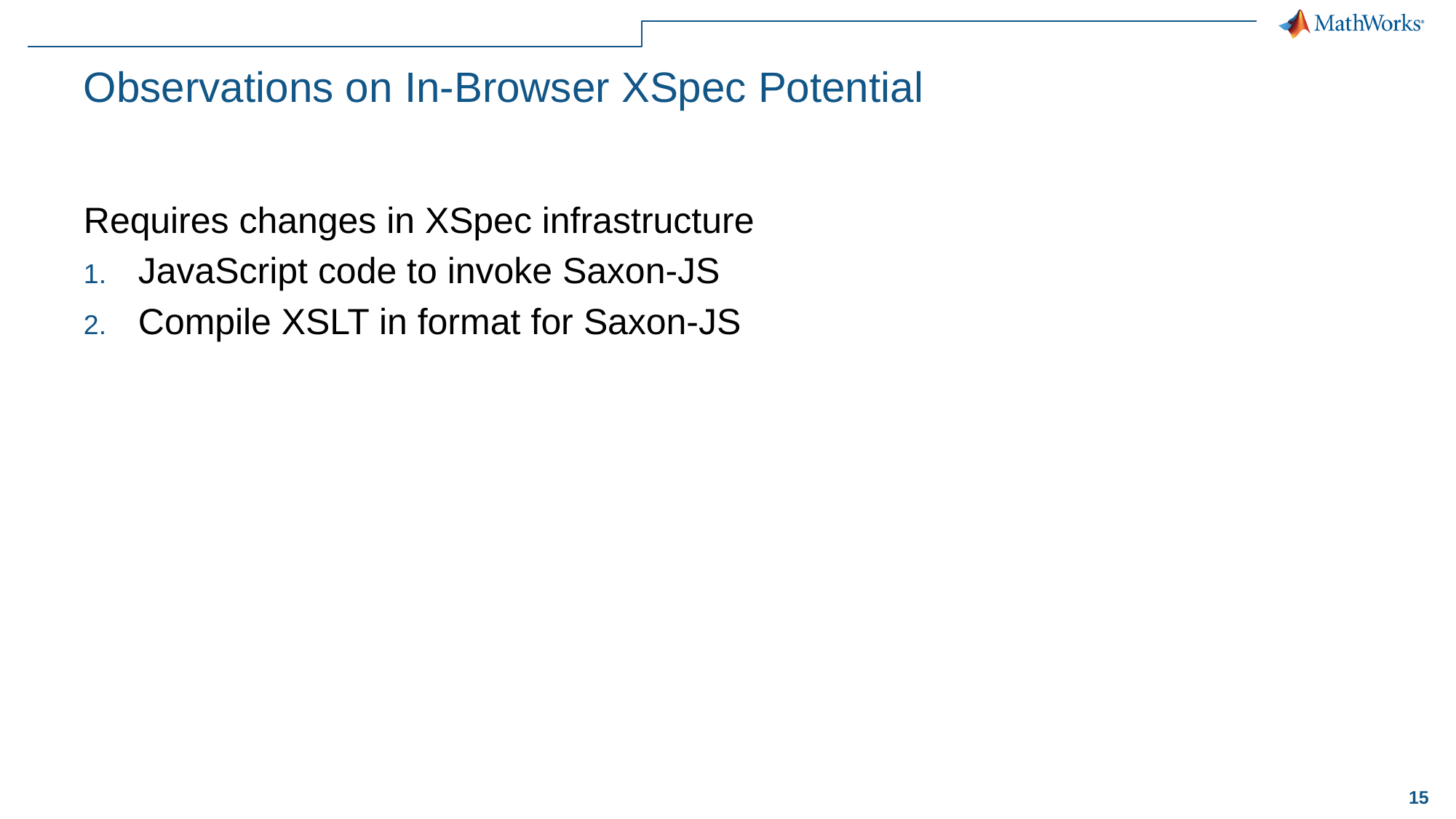

# Observations on In-Browser XSpec Potential
Requires changes in XSpec infrastructure
JavaScript code to invoke Saxon-JS
Compile XSLT in format for Saxon-JS